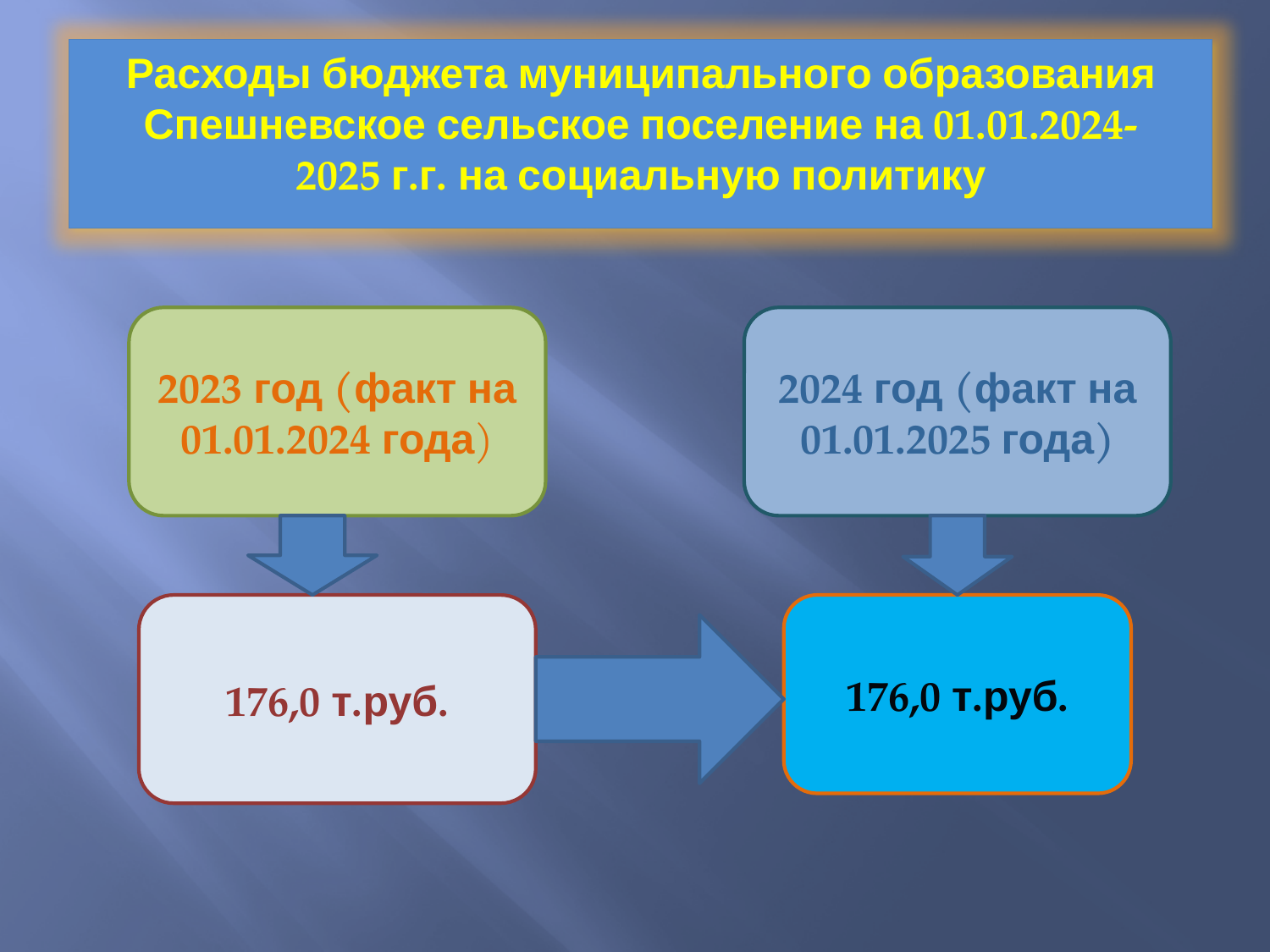

Расходы бюджета муниципального образования Спешневское сельское поселение на 01.01.2024-
2025 г.г. на социальную политику
2023 год (факт на 01.01.2024 года)
2024 год (факт на 01.01.2025 года)

176,0 т.руб.
176,0 т.руб.